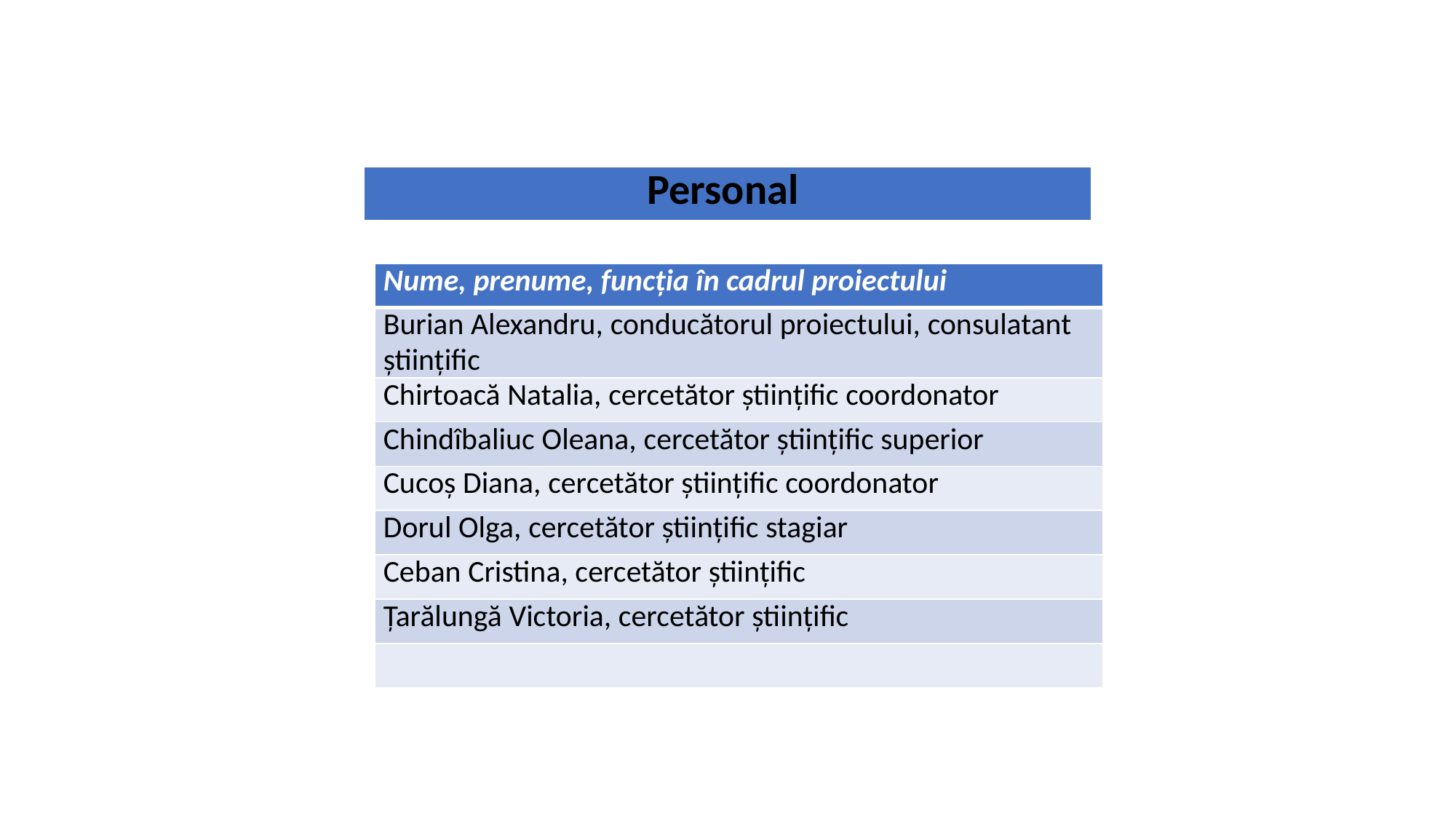

| Personal |
| --- |
| Nume, prenume, funcţia în cadrul proiectului |
| --- |
| Burian Alexandru, conducătorul proiectului, consulatant științific |
| Chirtoacă Natalia, cercetător științific coordonator |
| Chindîbaliuc Oleana, cercetător științific superior |
| Cucoș Diana, cercetător științific coordonator |
| Dorul Olga, cercetător științific stagiar |
| Ceban Cristina, cercetător științific |
| Țarălungă Victoria, cercetător științific |
|  |